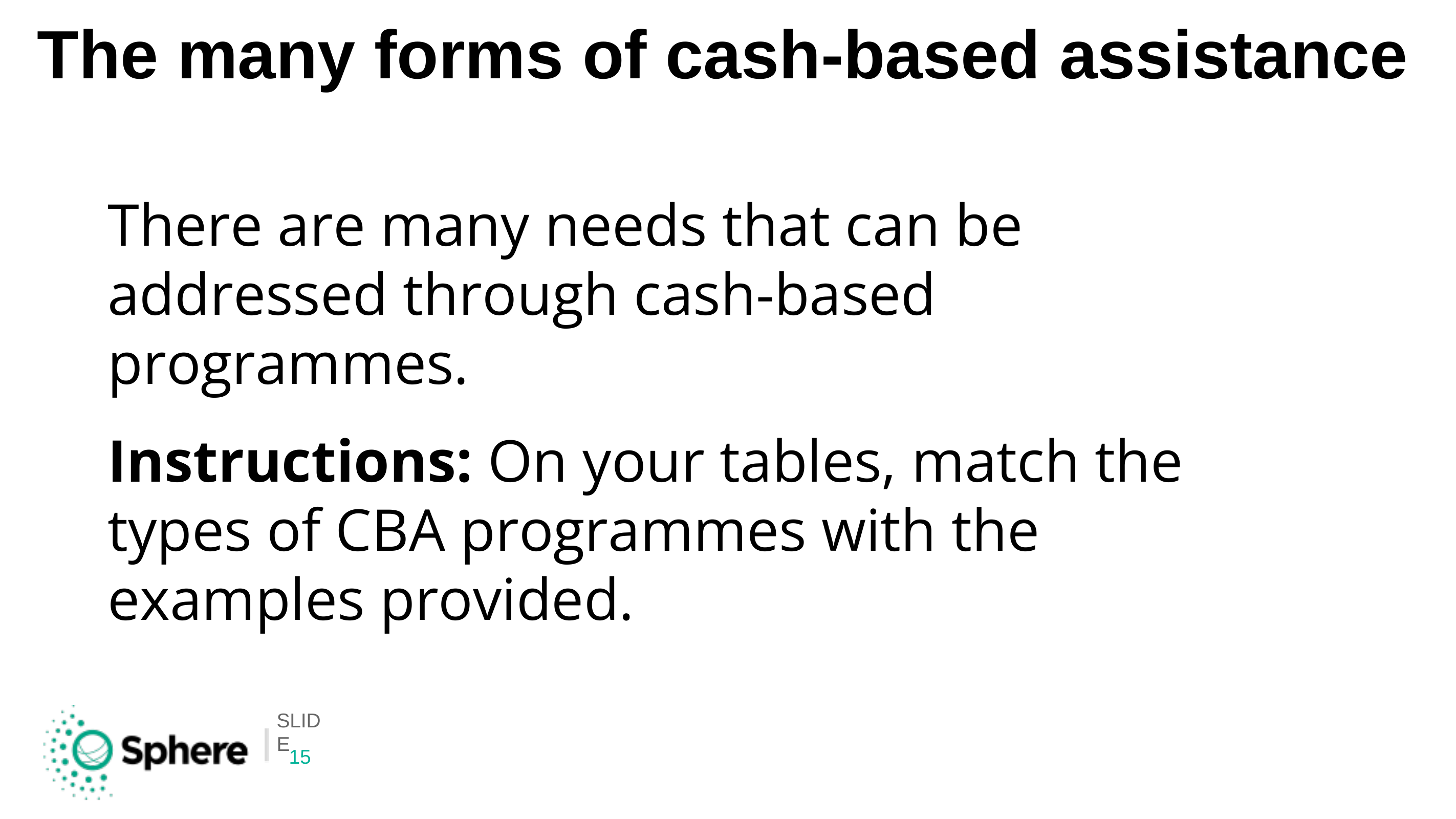

# The many forms of cash-based assistance
There are many needs that can be addressed through cash-based programmes.
Instructions: On your tables, match the types of CBA programmes with the examples provided.
15